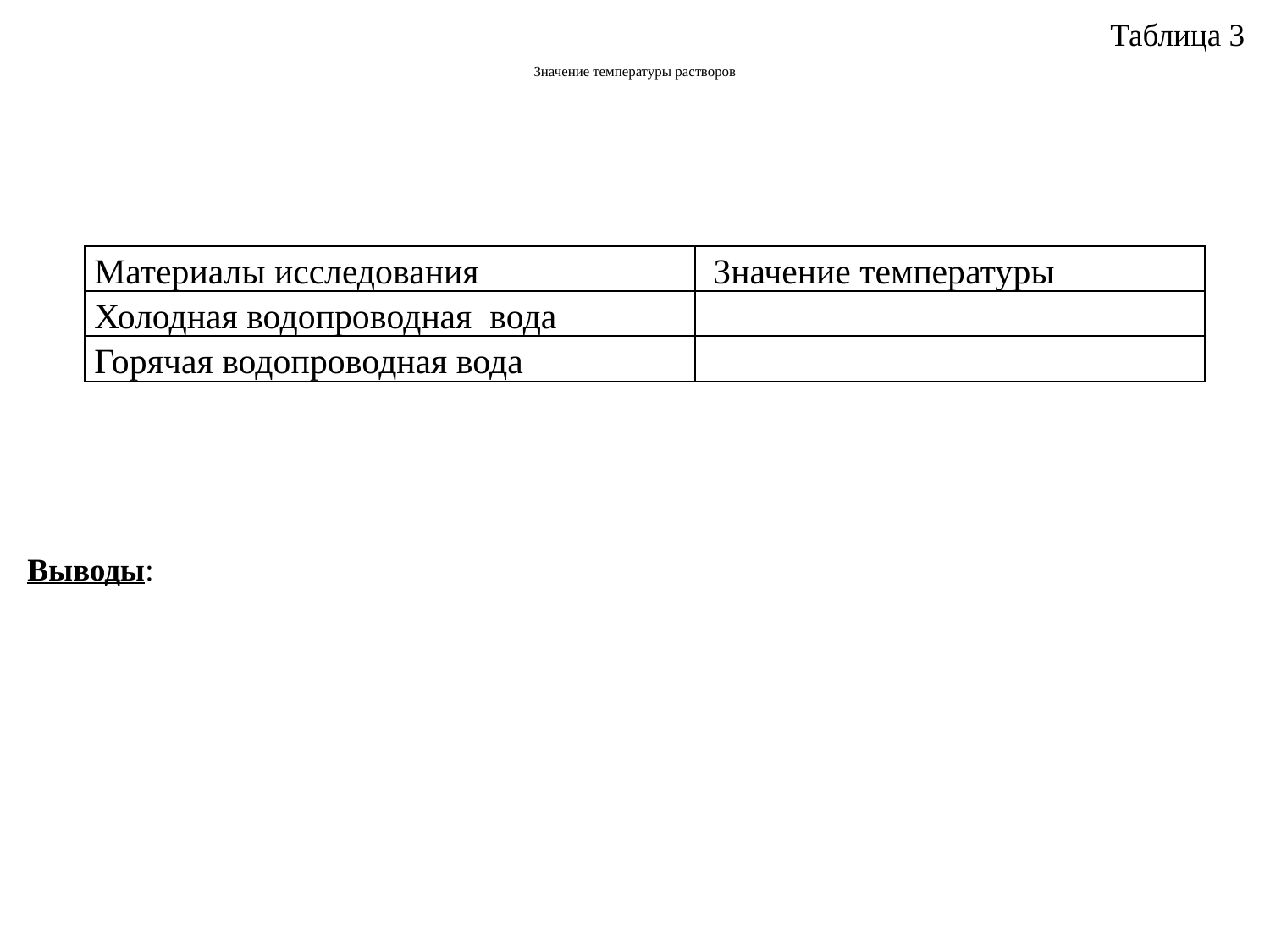

Таблица 3
# Значение температуры растворов
| Материалы исследования | Значение температуры |
| --- | --- |
| Холодная водопроводная вода |  |
| Горячая водопроводная вода |  |
Выводы: